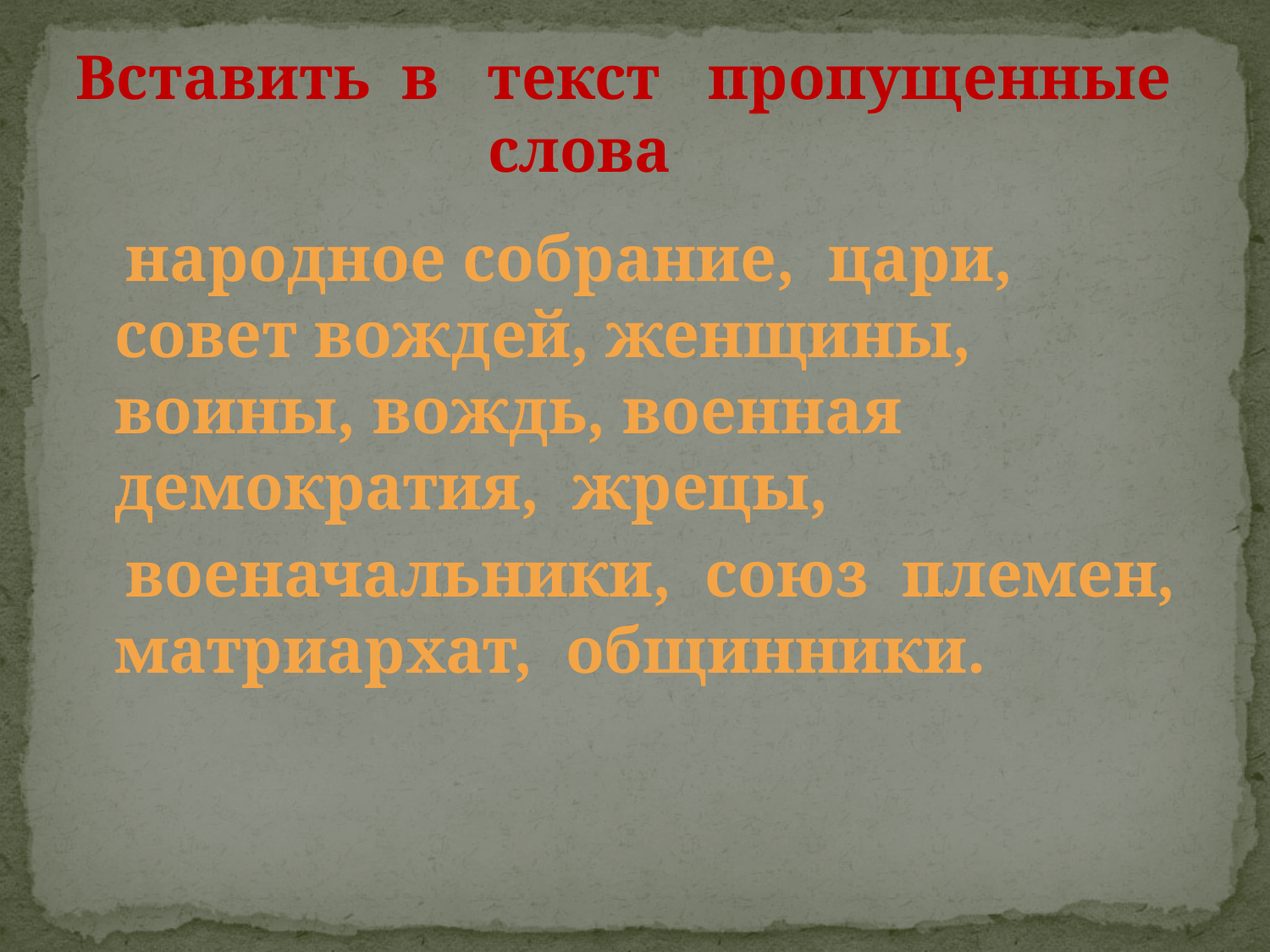

# Вставить  в   текст   пропущенные слова
   народное собрание,  цари,  совет вождей, женщины, воины, вождь, военная  демократия,  жрецы,
   военачальники,  союз  племен, матриархат,  общинники.